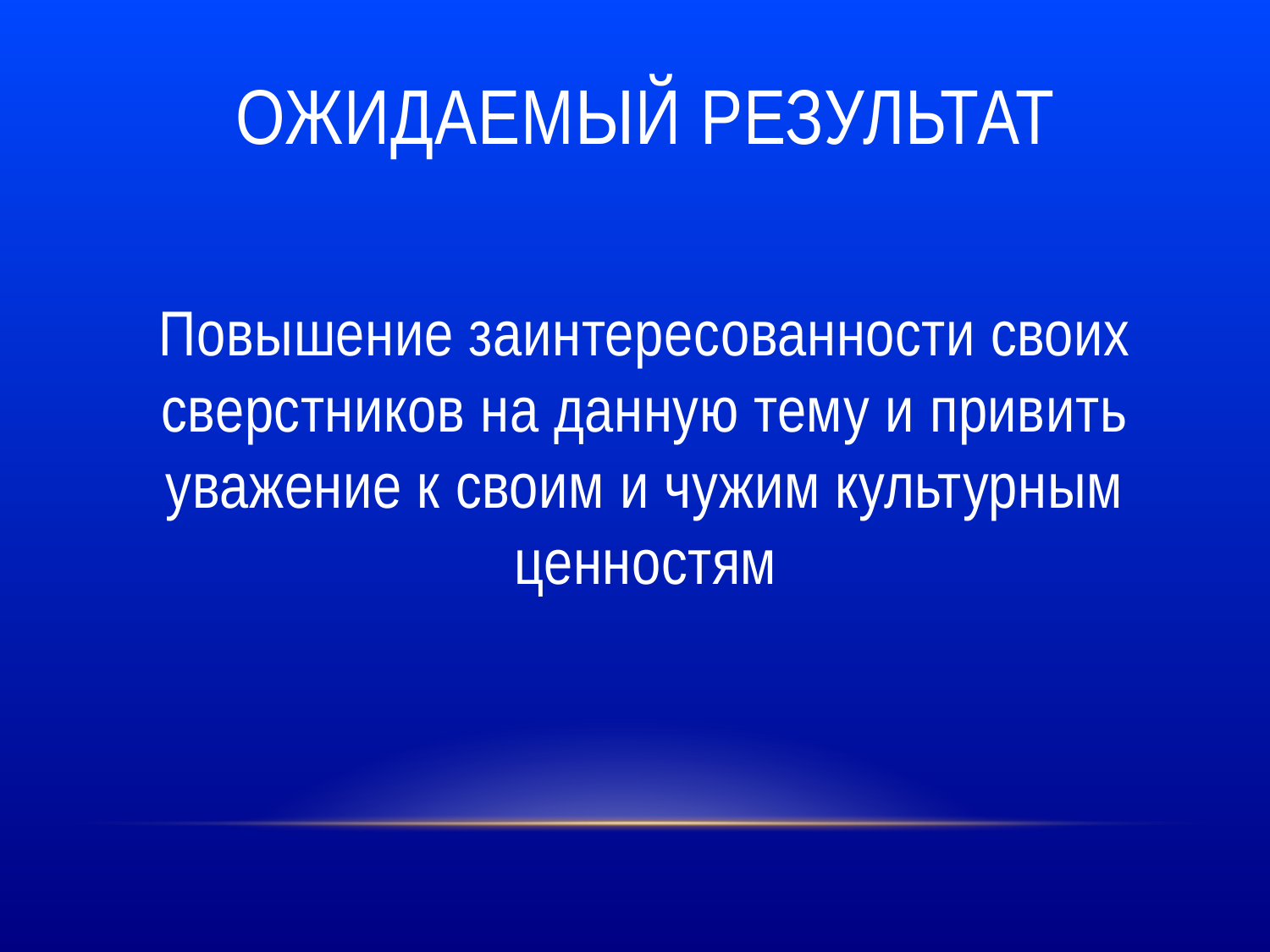

# Ожидаемый результат
Повышение заинтересованности своих сверстников на данную тему и привить уважение к своим и чужим культурным ценностям